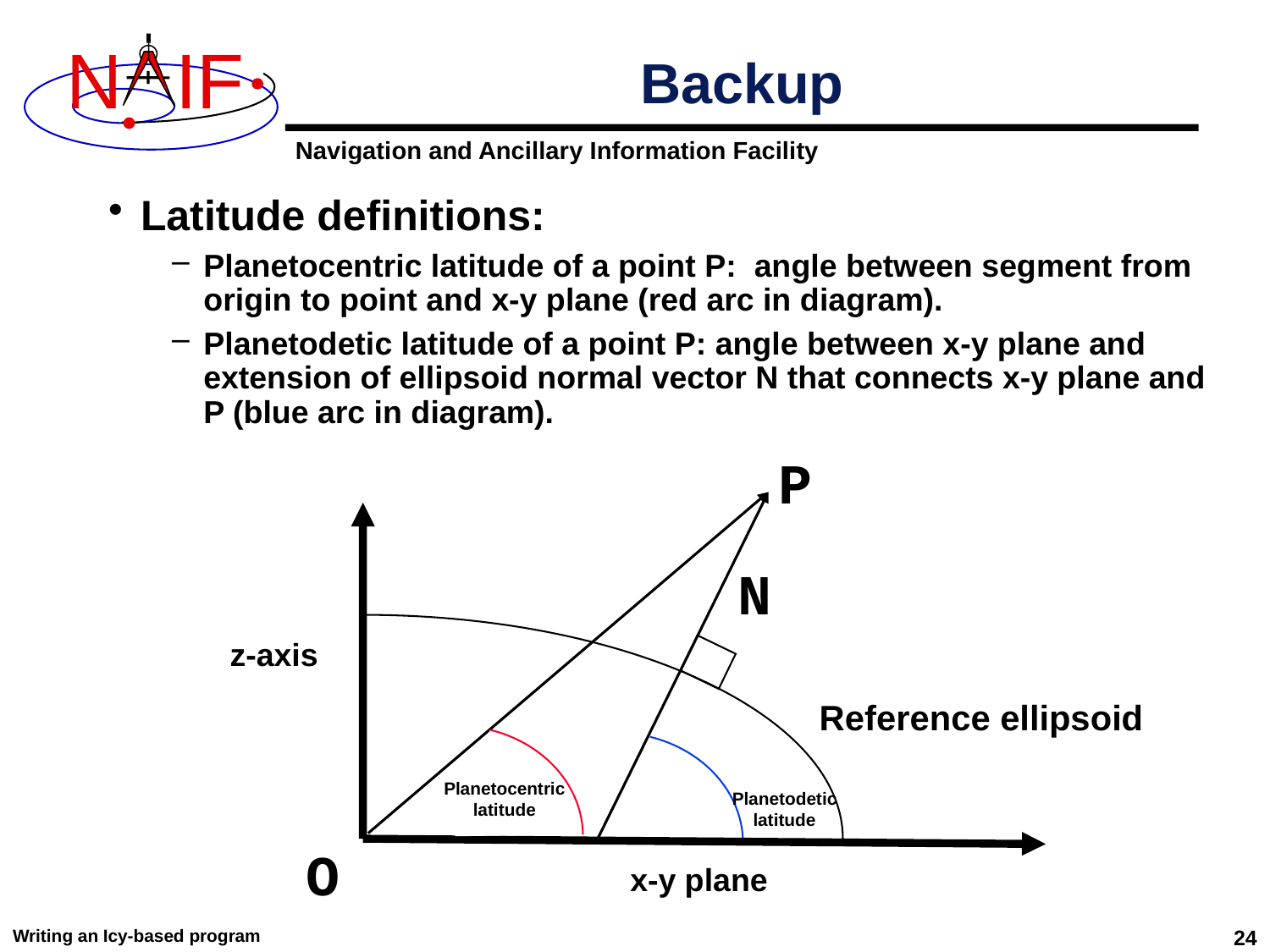

# Backup
Latitude definitions:
Planetocentric latitude of a point P:  angle between segment from origin to point and x-y plane (red arc in diagram).
Planetodetic latitude of a point P: angle between x-y plane and extension of ellipsoid normal vector N that connects x-y plane and P (blue arc in diagram).
P

N

z-axis

Reference ellipsoid

Planetocentric latitude
Planetodetic latitude
O

x-y plane
Writing an Icy-based program
24